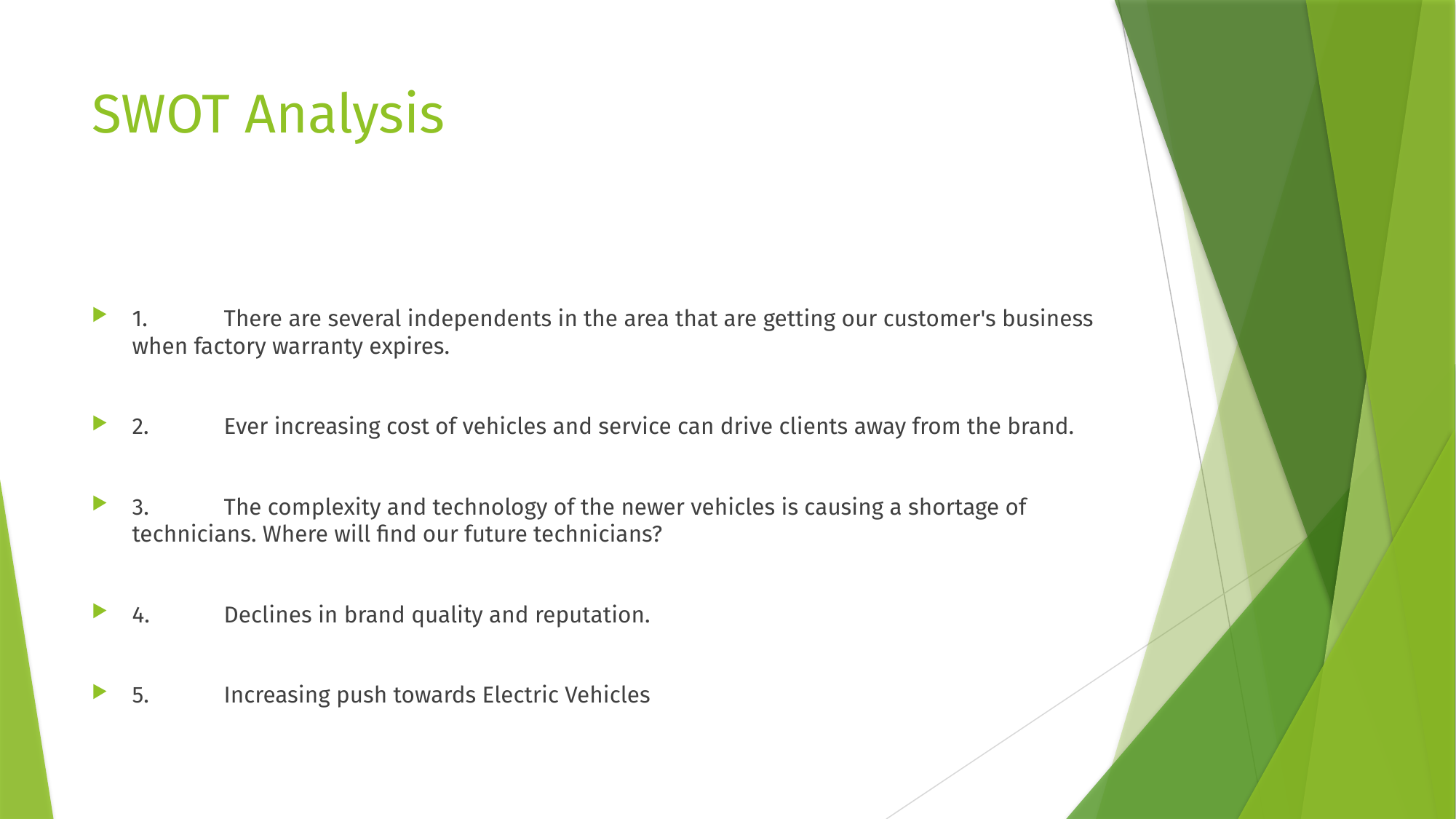

# SWOT Analysis

1.	There are several independents in the area that are getting our customer's business when factory warranty expires.

2.	Ever increasing cost of vehicles and service can drive clients away from the brand.

3.	The complexity and technology of the newer vehicles is causing a shortage of technicians. Where will find our future technicians?

4.	Declines in brand quality and reputation.

5.	Increasing push towards Electric Vehicles